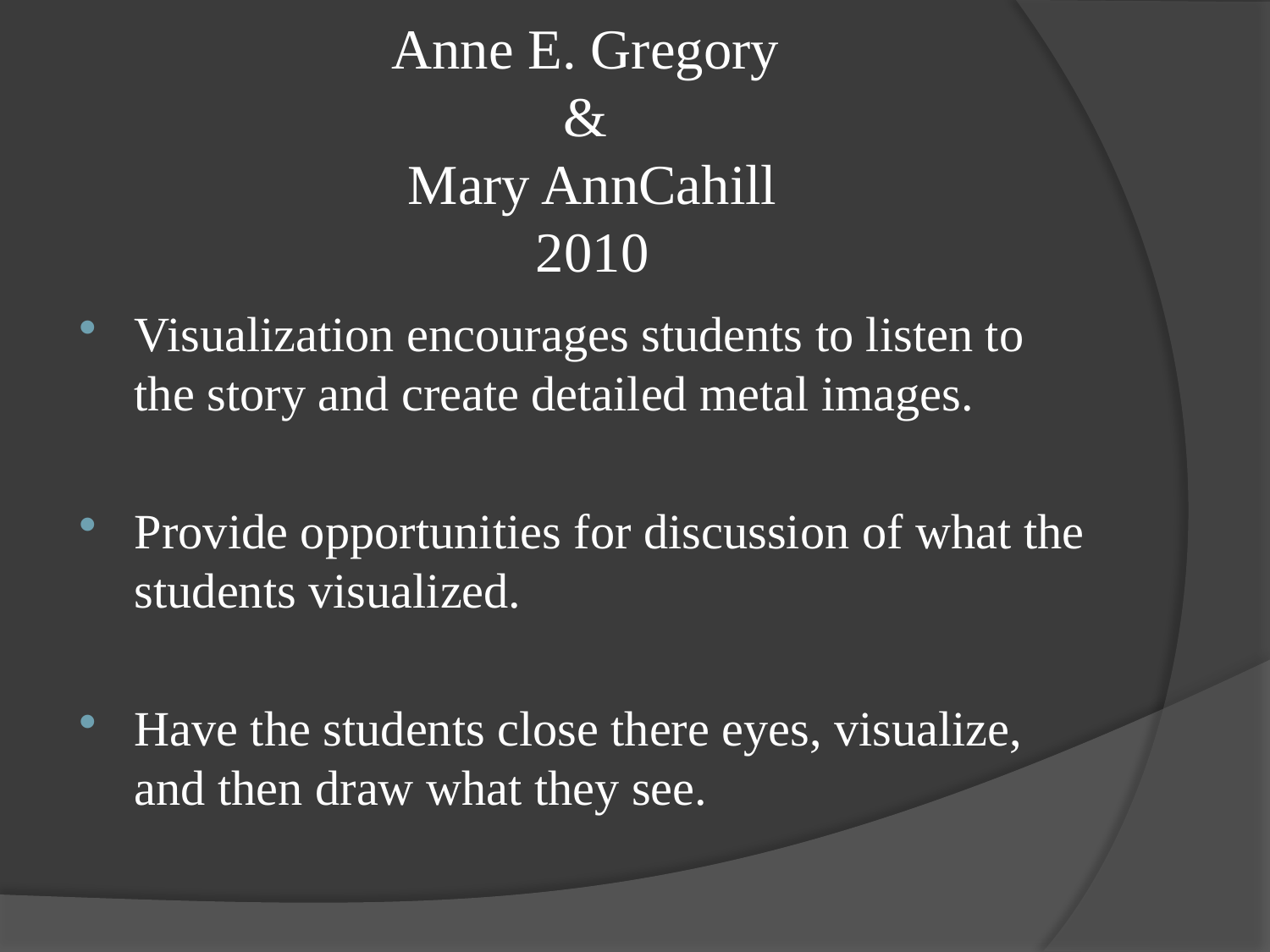

# Anne E. Gregory & Mary AnnCahill 2010
Visualization encourages students to listen to the story and create detailed metal images.

Provide opportunities for discussion of what the students visualized.

Have the students close there eyes, visualize, and then draw what they see.